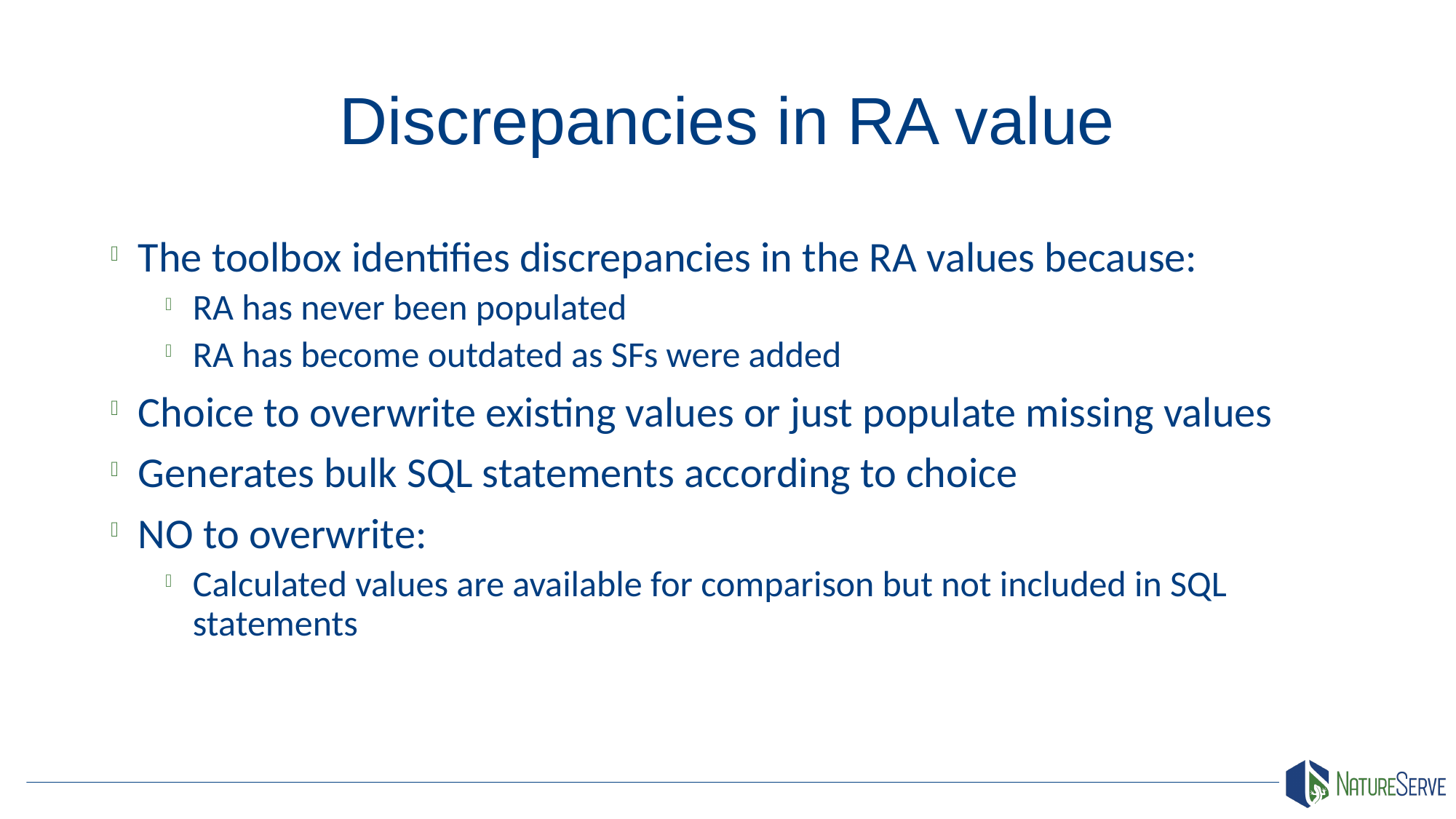

# Discrepancies in RA value
The toolbox identifies discrepancies in the RA values because:
RA has never been populated
RA has become outdated as SFs were added
Choice to overwrite existing values or just populate missing values
Generates bulk SQL statements according to choice
NO to overwrite:
Calculated values are available for comparison but not included in SQL statements